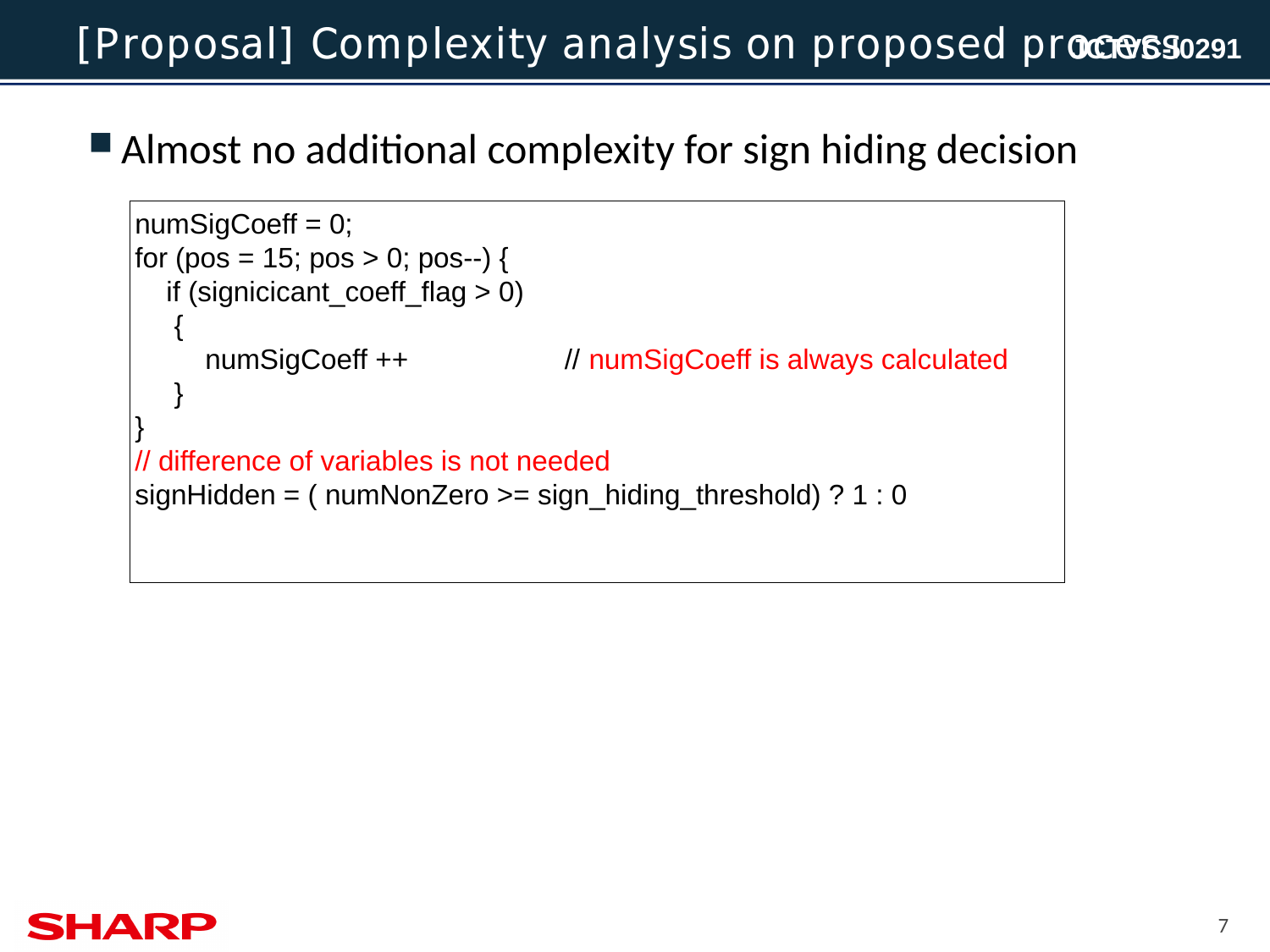

# [Proposal] Complexity analysis on proposed process
Almost no additional complexity for sign hiding decision
numSigCoeff = 0;
for (pos = 15; pos > 0; pos--) {
    if (signicicant_coeff_flag > 0)
     {
         numSigCoeff ++                    // numSigCoeff is always calculated
     }
}
// difference of variables is not needed
signHidden = ( numNonZero >= sign_hiding_threshold) ? 1 : 0

7